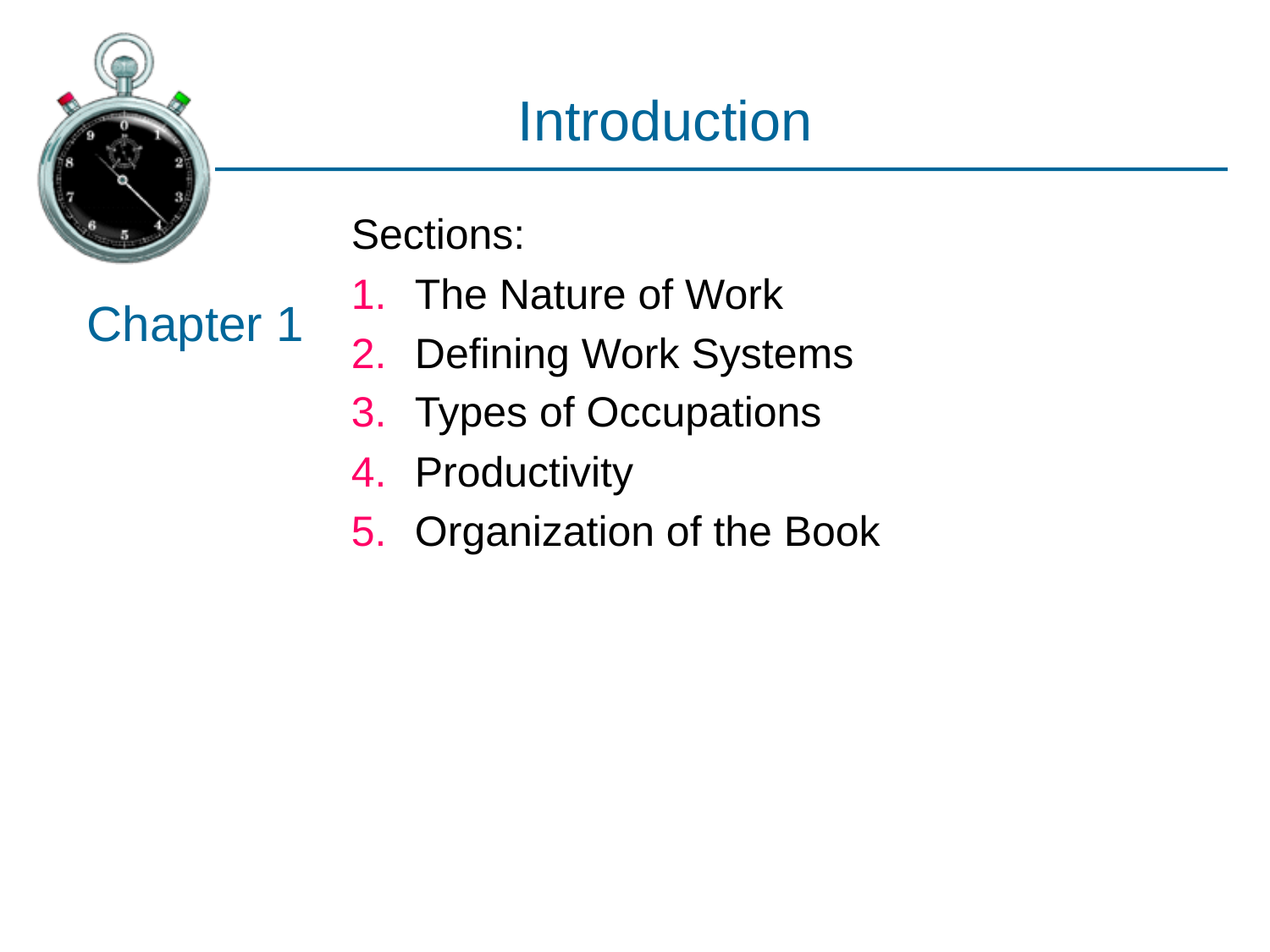

# Introduction
Sections:
The Nature of Work
Defining Work Systems
Types of Occupations
Productivity
Organization of the Book
Chapter 1